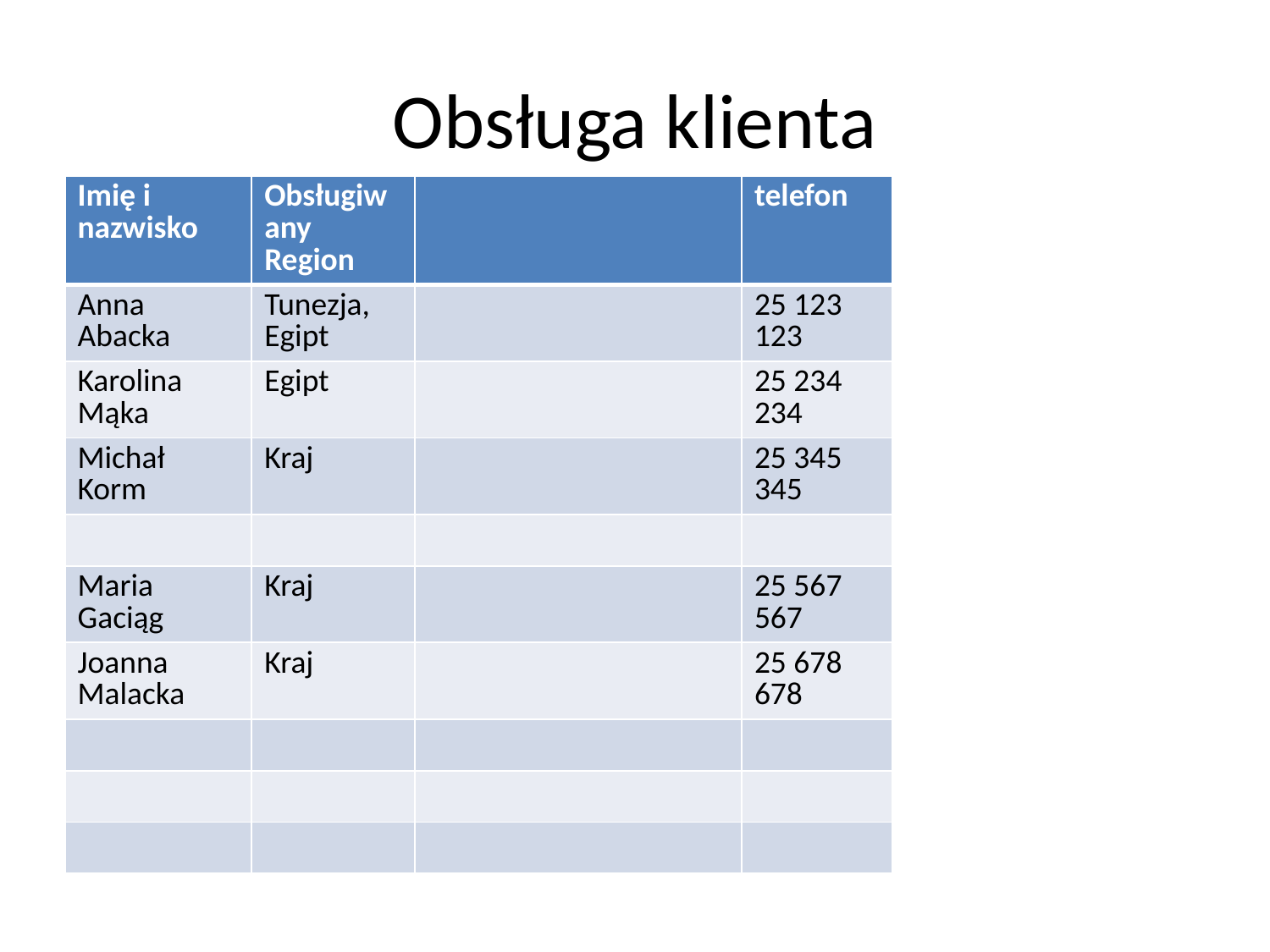

# Obsługa klienta
| Imię i nazwisko | Obsługiwany Region |  | telefon |
| --- | --- | --- | --- |
| Anna Abacka | Tunezja, Egipt |  | 25 123 123 |
| Karolina Mąka | Egipt |  | 25 234 234 |
| Michał Korm | Kraj |  | 25 345 345 |
|  |  |  |  |
| Maria Gaciąg | Kraj |  | 25 567 567 |
| Joanna Malacka | Kraj |  | 25 678 678 |
|  |  |  |  |
|  |  |  |  |
|  |  |  |  |